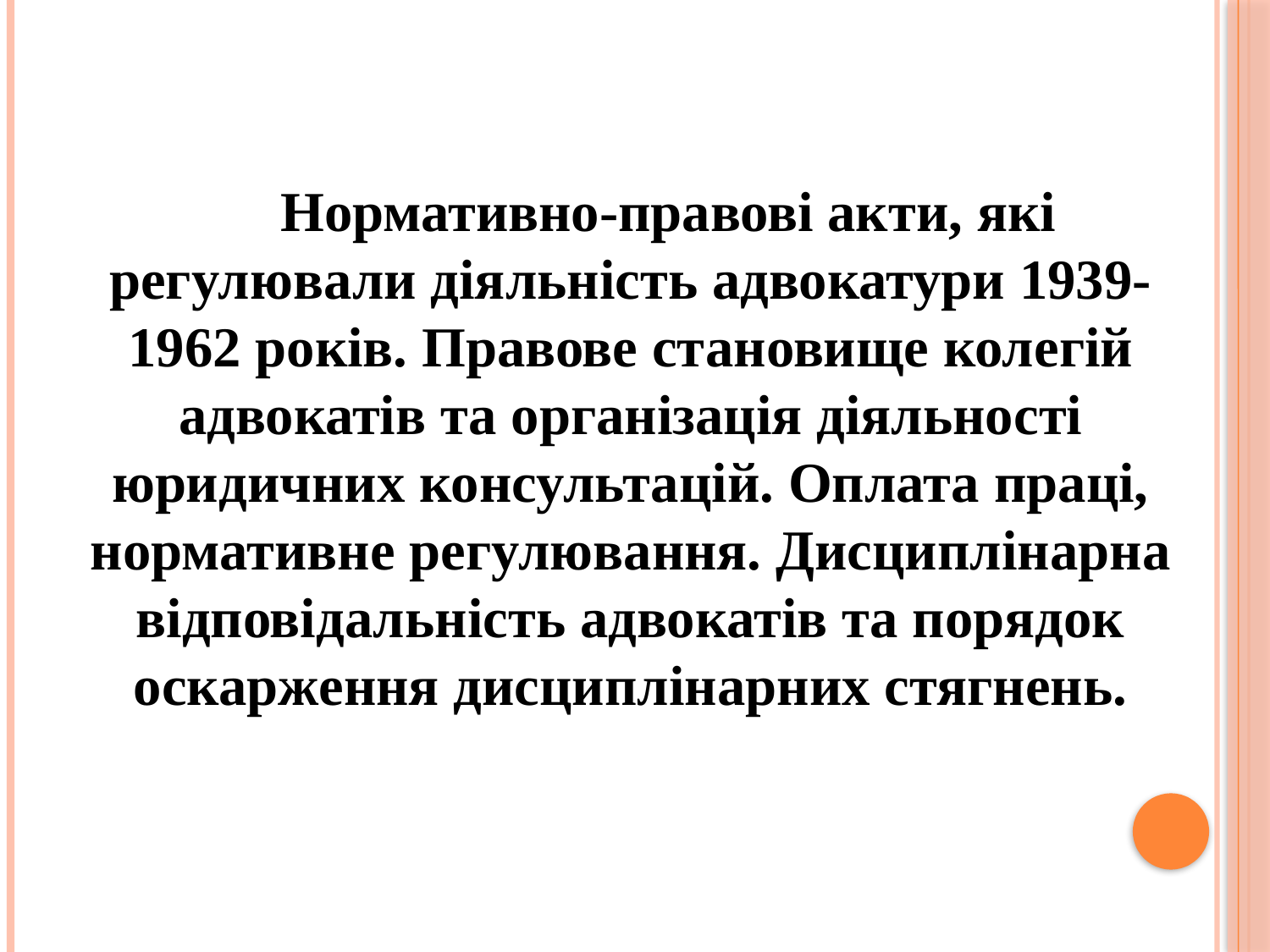

Нормативно-правові акти, які регулювали діяльність адвокатури 1939-1962 років. Правове становище колегій адвокатів та організація діяльності юридичних консультацій. Оплата праці, нормативне регулювання. Дисциплінарна відповідальність адвокатів та порядок оскарження дисциплінарних стягнень.